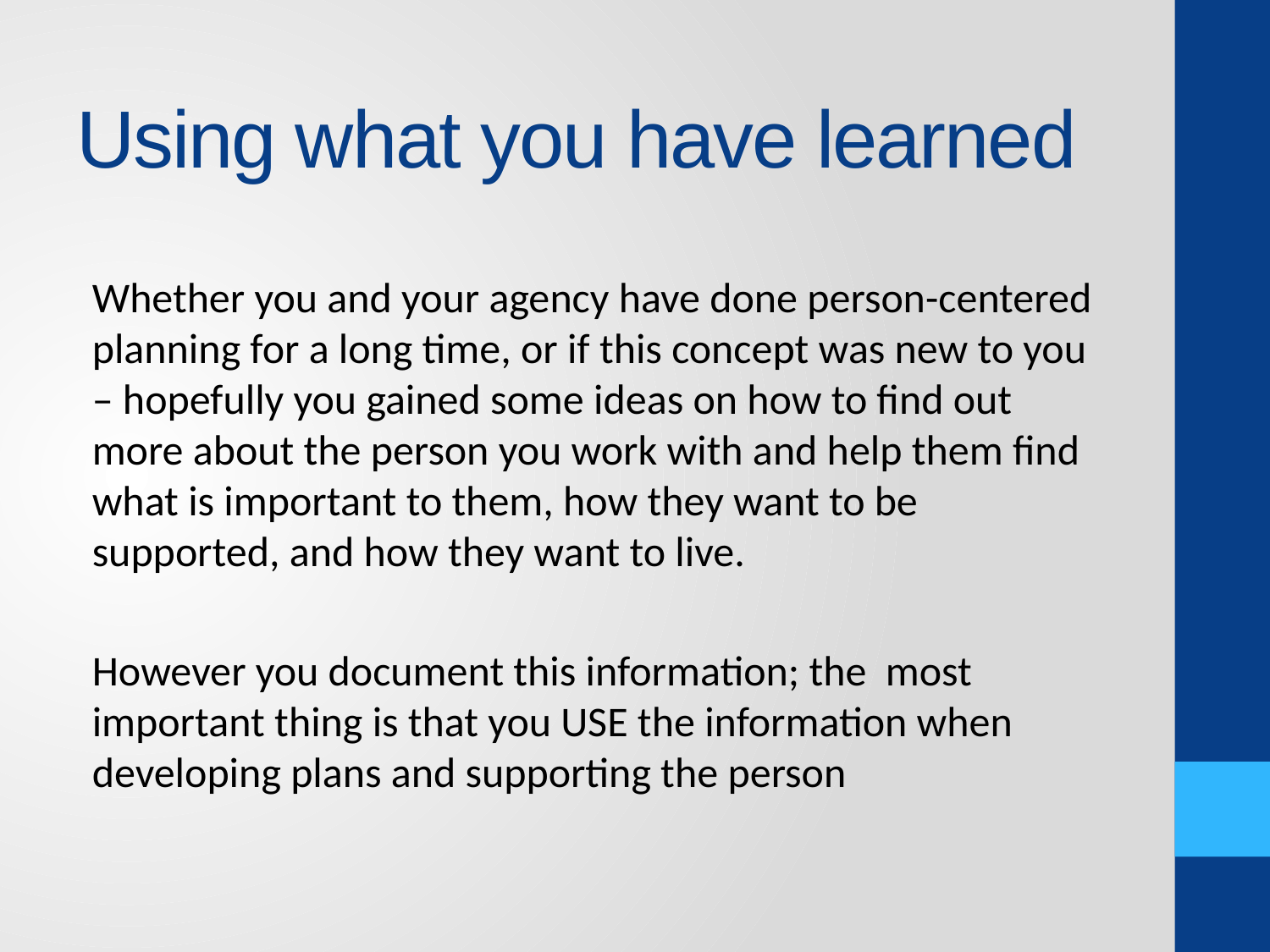

# Using what you have learned
Whether you and your agency have done person-centered planning for a long time, or if this concept was new to you – hopefully you gained some ideas on how to find out more about the person you work with and help them find what is important to them, how they want to be supported, and how they want to live.

However you document this information; the  most important thing is that you USE the information when developing plans and supporting the person